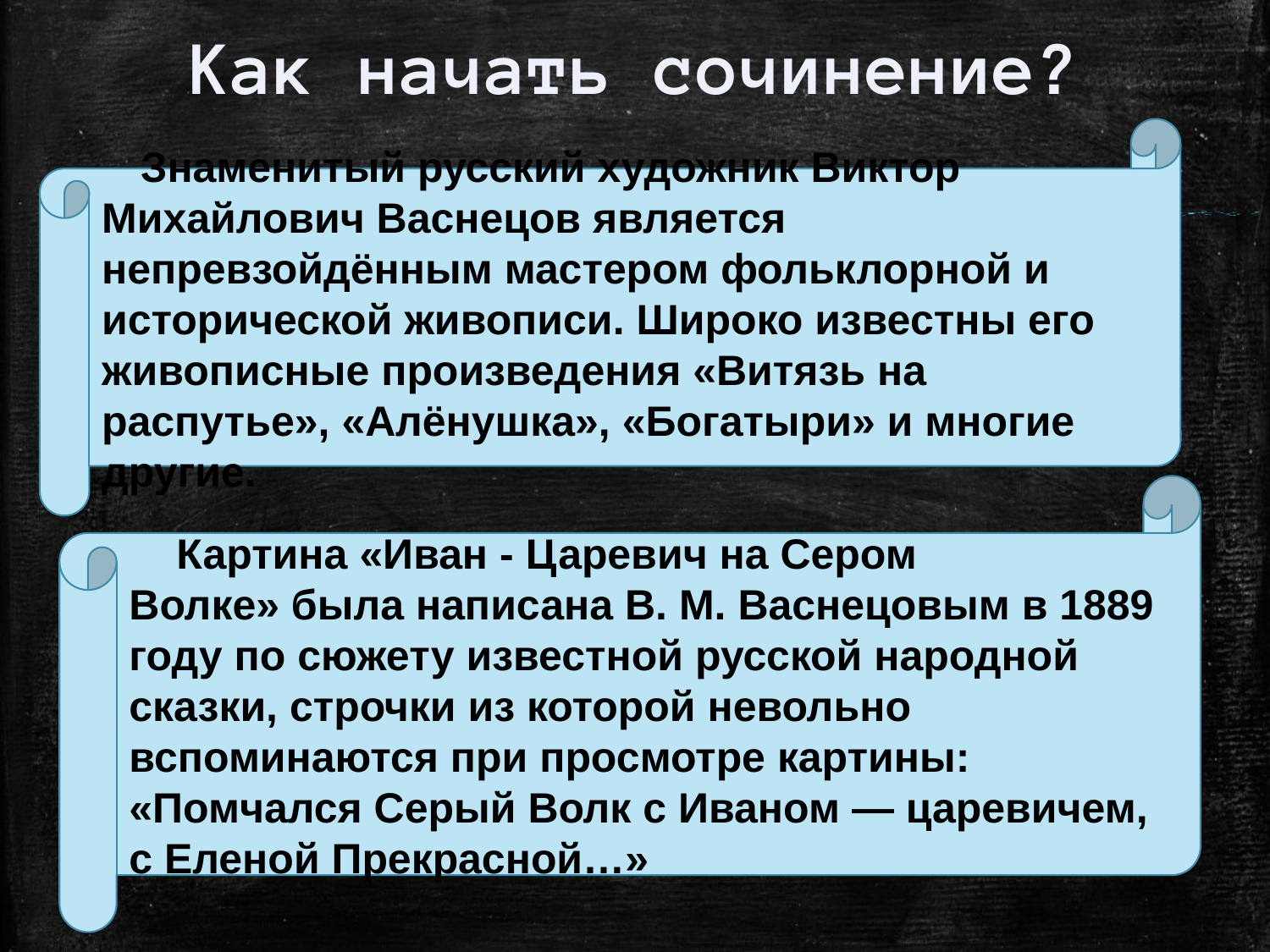

Как начать сочинение?
#
    Знаменитый русский художник Виктор Михайлович Васнецов является непревзойдённым мастером фольклорной и исторической живописи. Широко известны его живописные произведения «Витязь на распутье», «Алёнушка», «Богатыри» и многие другие.

    Картина «Иван - Царевич на Сером Волке» была написана В. М. Васнецовым в 1889 году по сюжету известной русской народной сказки, строчки из которой невольно вспоминаются при просмотре картины: «Помчался Серый Волк с Иваном — царевичем, с Еленой Прекрасной…»